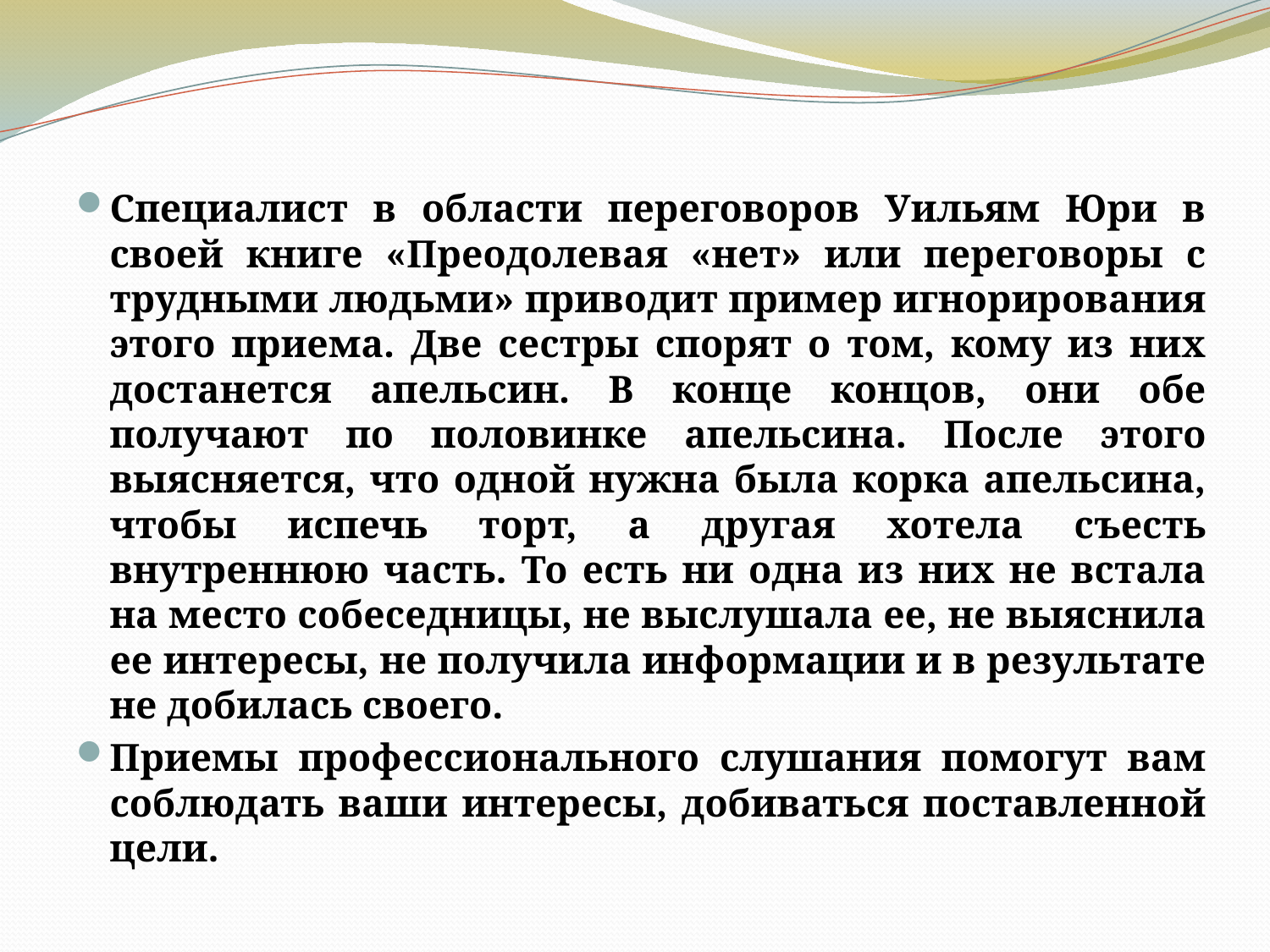

Специалист в области переговоров Уильям Юри в своей книге «Преодолевая «нет» или переговоры с трудными людьми» приводит пример игнорирования этого приема. Две сестры спорят о том, кому из них достанется апельсин. В конце концов, они обе получают по половинке апельсина. После этого выясняется, что одной нужна была корка апельсина, чтобы испечь торт, а другая хотела съесть внутреннюю часть. То есть ни одна из них не встала на место собеседницы, не выслушала ее, не выяснила ее интересы, не получила информации и в результате не добилась своего.
Приемы профессионального слушания помогут вам соблюдать ваши интересы, добиваться поставленной цели.